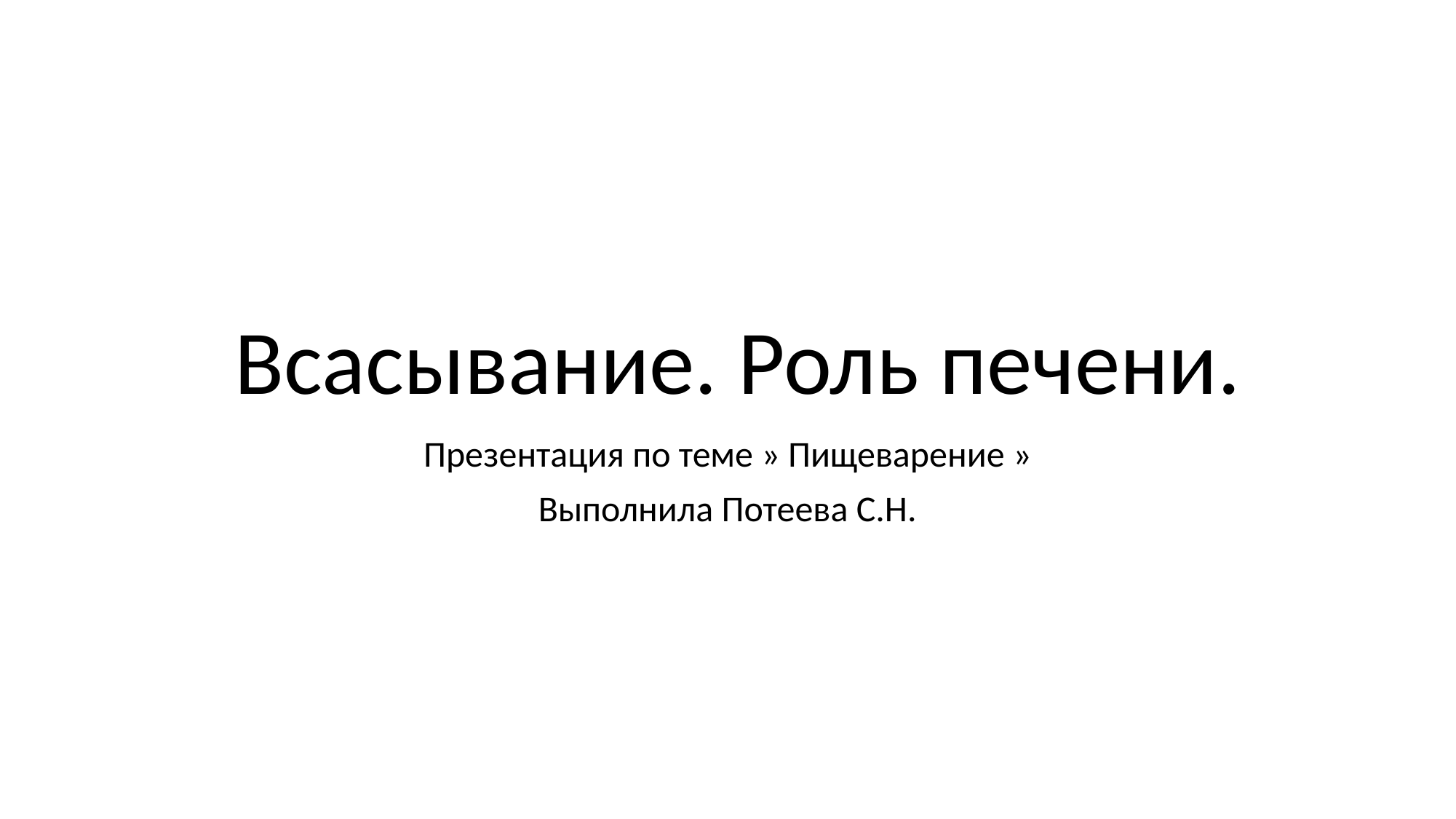

# Всасывание. Роль печени.
Презентация по теме » Пищеварение »
Выполнила Потеева С.Н.